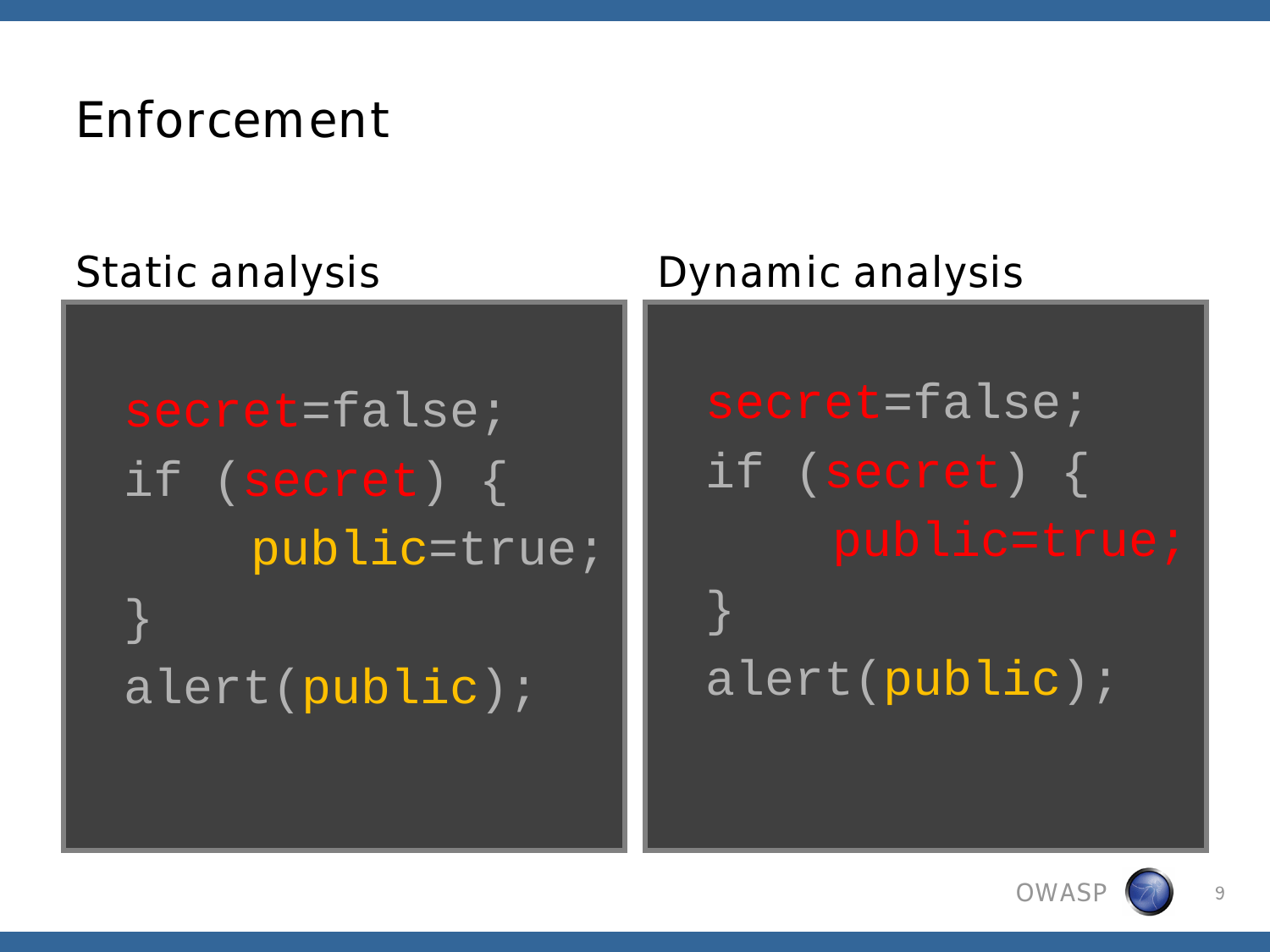

# Enforcement
Static analysis
Dynamic analysis

	secret=false;
	if (secret) {
		public=true;
	}
	alert(public);

	secret=false;
	if (secret) {
		public=true;
	}
	alert(public);

9